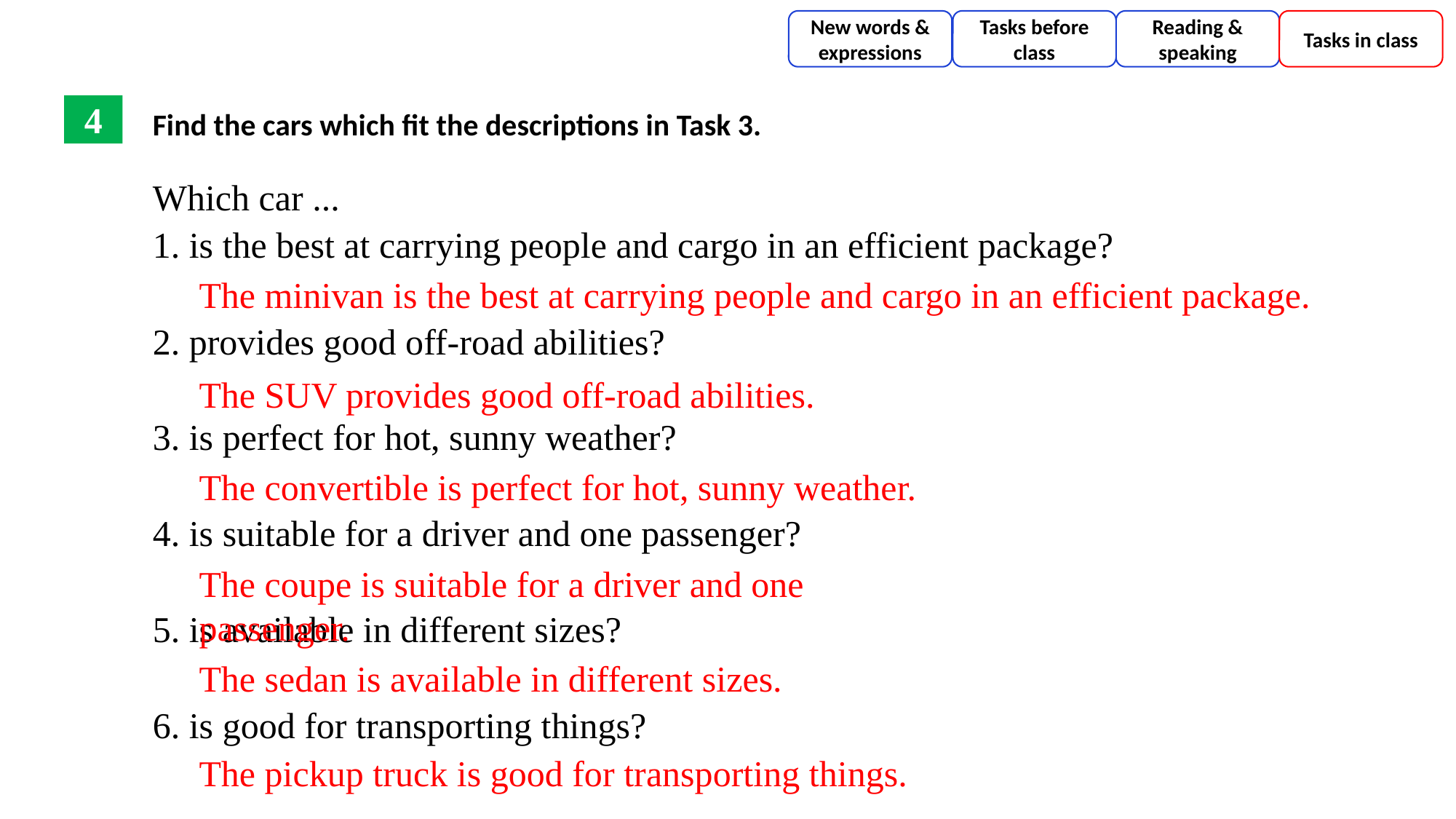

New words & expressions
Tasks before class
Reading & speaking
Tasks in class
Find the cars which fit the descriptions in Task 3.
4
Which car ...
1. is the best at carrying people and cargo in an efficient package?

2. provides good off-road abilities?

3. is perfect for hot, sunny weather?

4. is suitable for a driver and one passenger?

5. is available in different sizes?

6. is good for transporting things?

The minivan is the best at carrying people and cargo in an efficient package.
The SUV provides good off-road abilities.
The convertible is perfect for hot, sunny weather.
The coupe is suitable for a driver and one passenger.
The sedan is available in different sizes.
The pickup truck is good for transporting things.